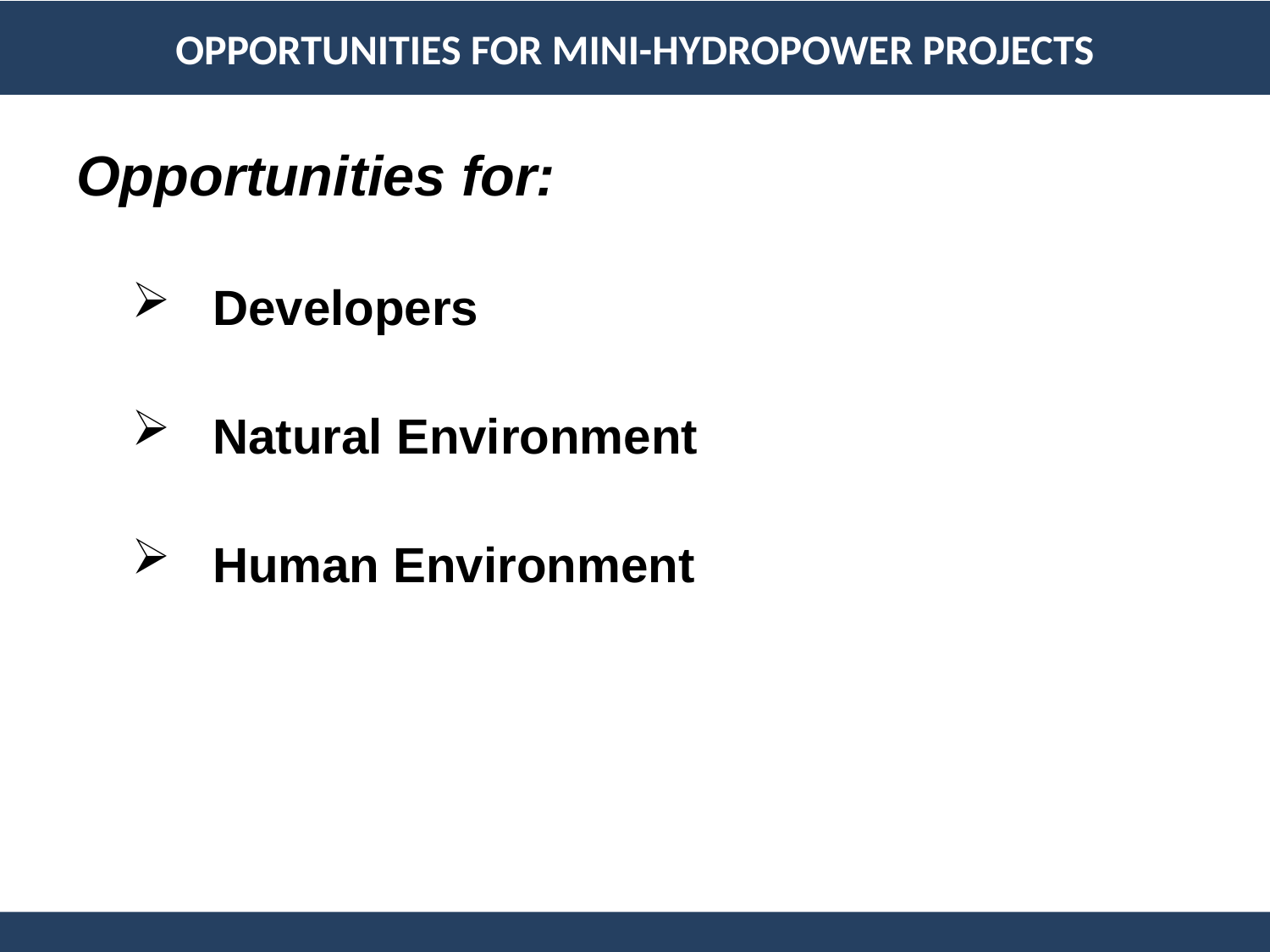

OPPORTUNITIES FOR MINI-HYDROPOWER PROJECTS
Opportunities for:
   Developers
   Natural Environment
   Human Environment